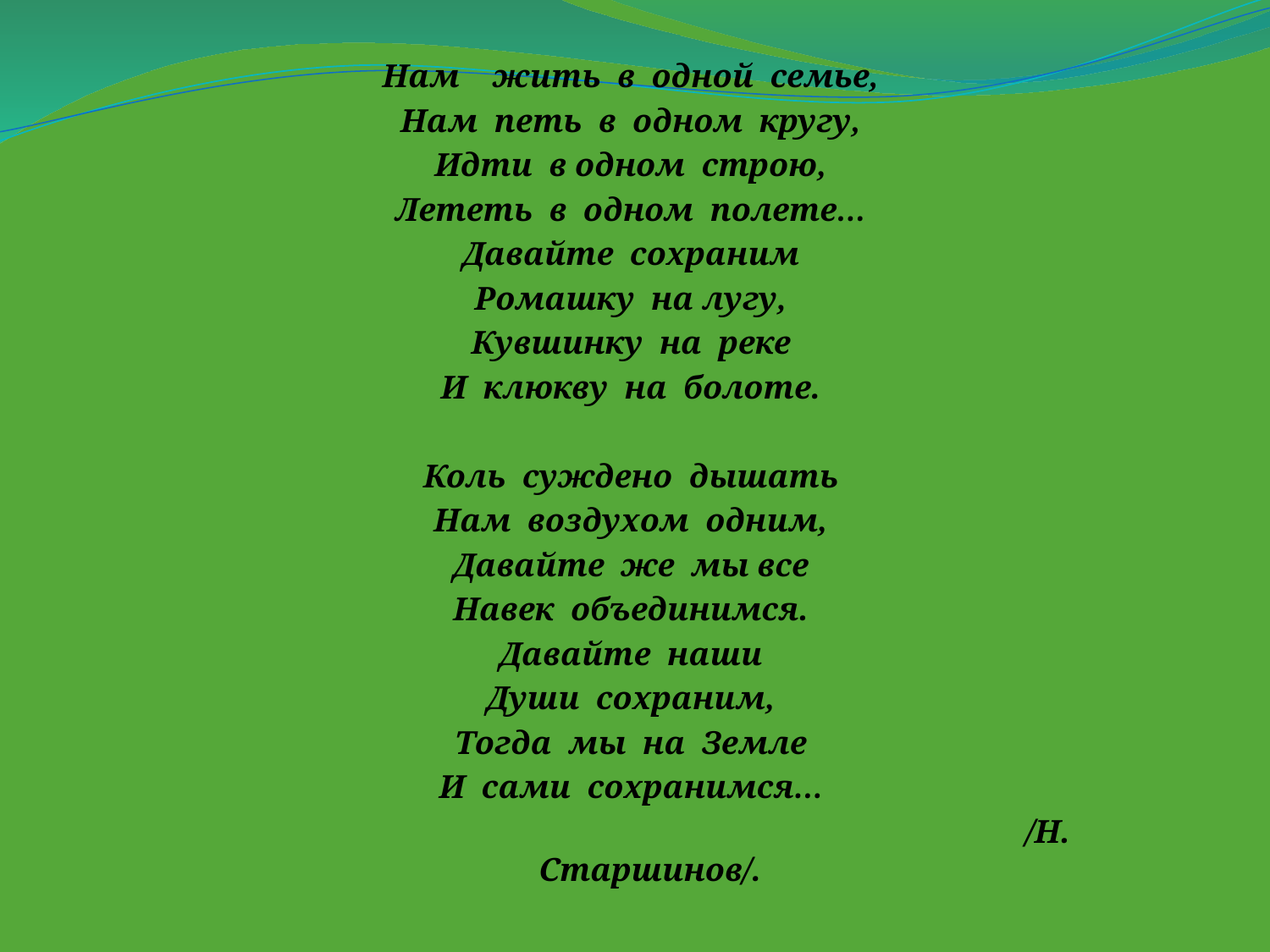

Нам    жить  в  одной  семье,
Нам  петь  в  одном  кругу,
Идти  в одном  строю,
Лететь  в  одном  полете…
Давайте  сохраним
Ромашку  на лугу,
Кувшинку  на  реке
И  клюкву  на  болоте.

Коль  суждено  дышать
Нам  воздухом  одним,
Давайте  же  мы все
Навек  объединимся.
Давайте  наши
Души  сохраним,
Тогда  мы  на  Земле
И  сами  сохранимся…
                                                                                                      /Н.  Старшинов/.